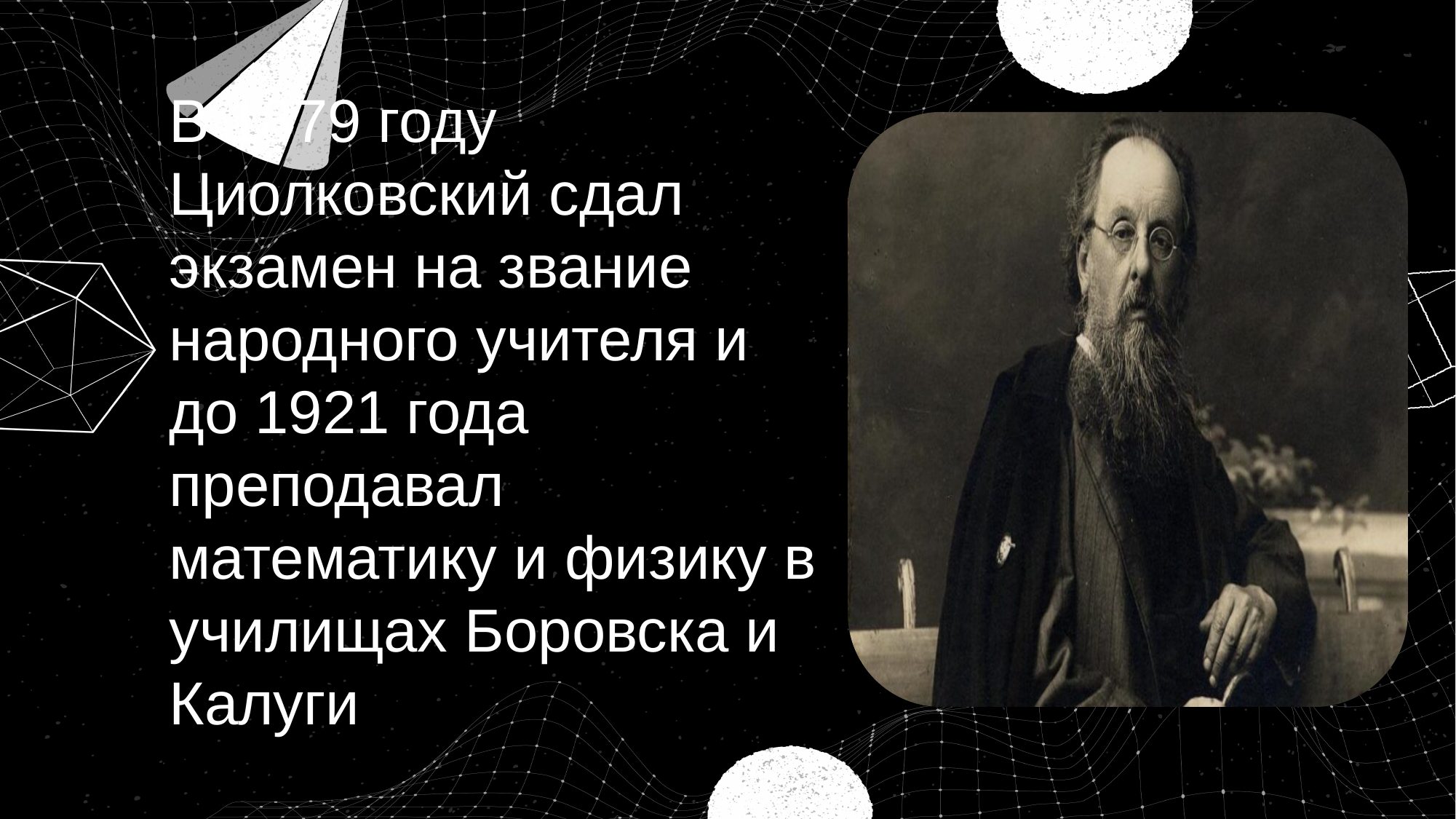

В 1879 году Циолковский сдал экзамен на звание народного учителя и до 1921 года преподавал математику и физику в училищах Боровска и Калуги